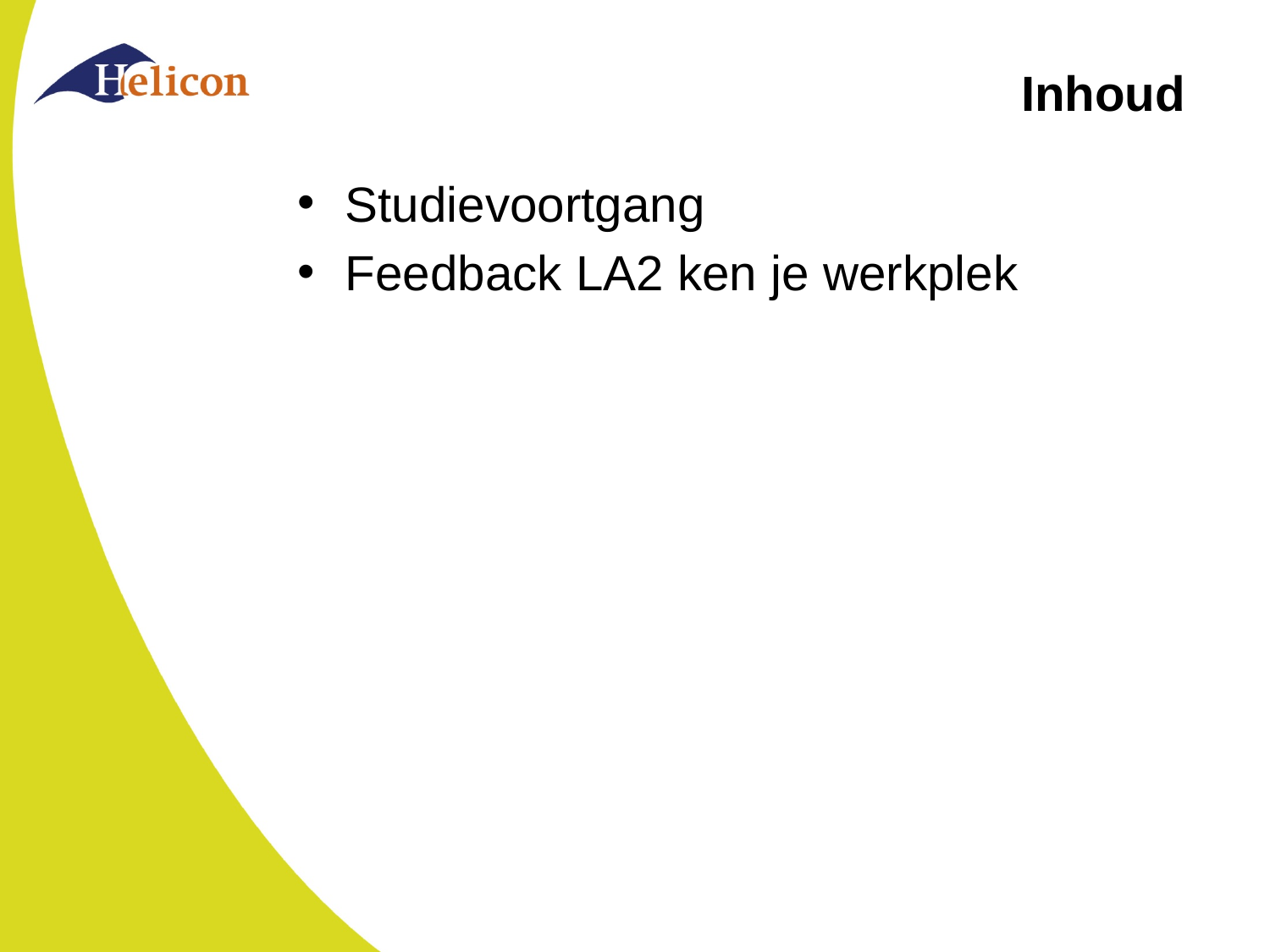

# Inhoud
Studievoortgang
Feedback LA2 ken je werkplek